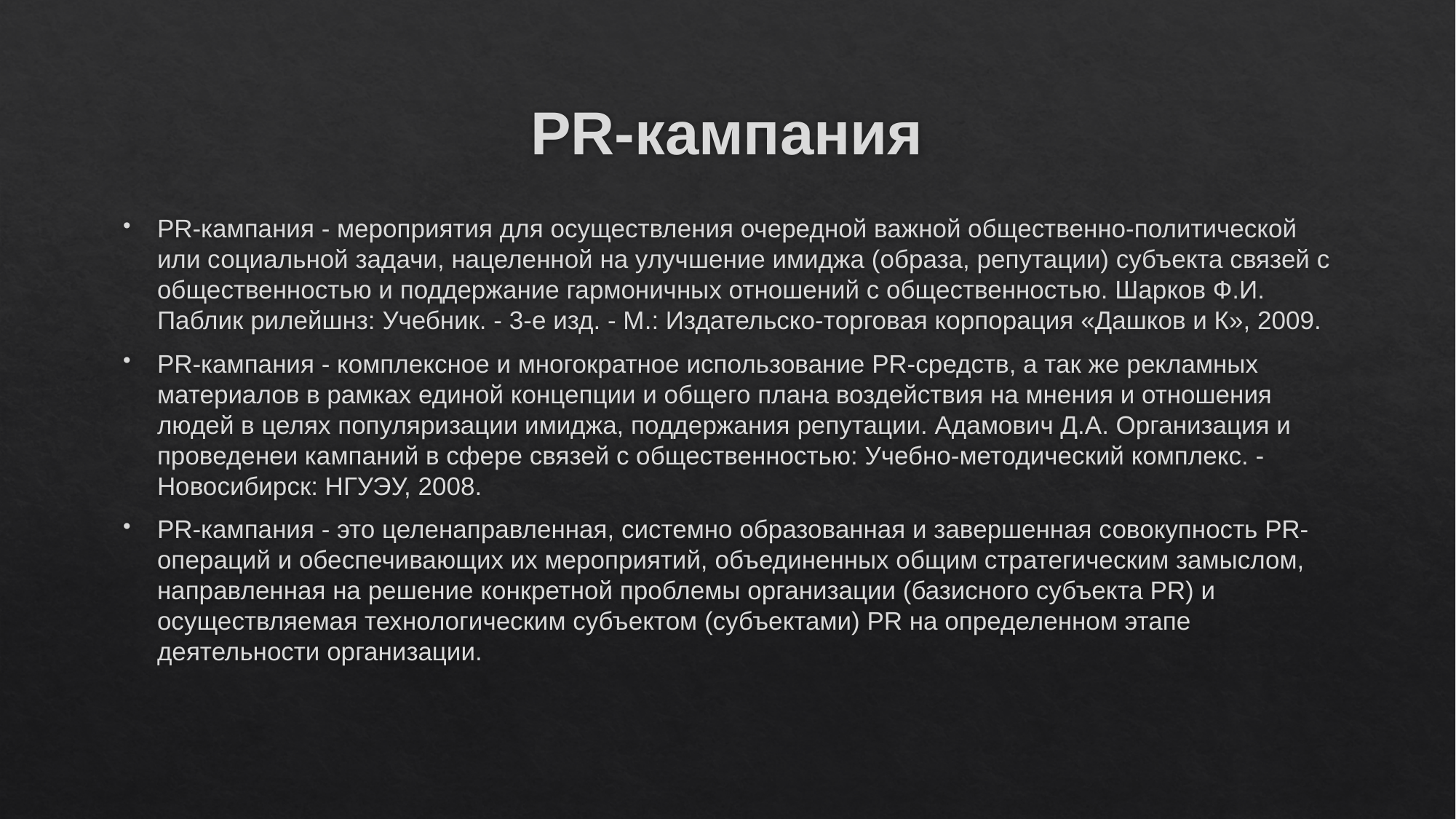

# PR-кампания
PR-кампания - мероприятия для осуществления очередной важной общественно-политической или социальной задачи, нацеленной на улучшение имиджа (образа, репутации) субъекта связей с общественностью и поддержание гармоничных отношений с общественностью. Шарков Ф.И. Паблик рилейшнз: Учебник. - 3-е изд. - М.: Издательско-торговая корпорация «Дашков и К», 2009.
PR-кампания - комплексное и многократное использование PR-средств, а так же рекламных материалов в рамках единой концепции и общего плана воздействия на мнения и отношения людей в целях популяризации имиджа, поддержания репутации. Адамович Д.А. Организация и проведенеи кампаний в сфере связей с общественностью: Учебно-методический комплекс. - Новосибирск: НГУЭУ, 2008.
PR-кампания - это целенаправленная, системно образованная и завершенная совокупность PR-операций и обеспечивающих их мероприятий, объединенных общим стратегическим замыслом, направленная на решение конкретной проблемы организации (базисного субъекта PR) и осуществляемая технологическим субъектом (субъектами) PR на определенном этапе деятельности организации.